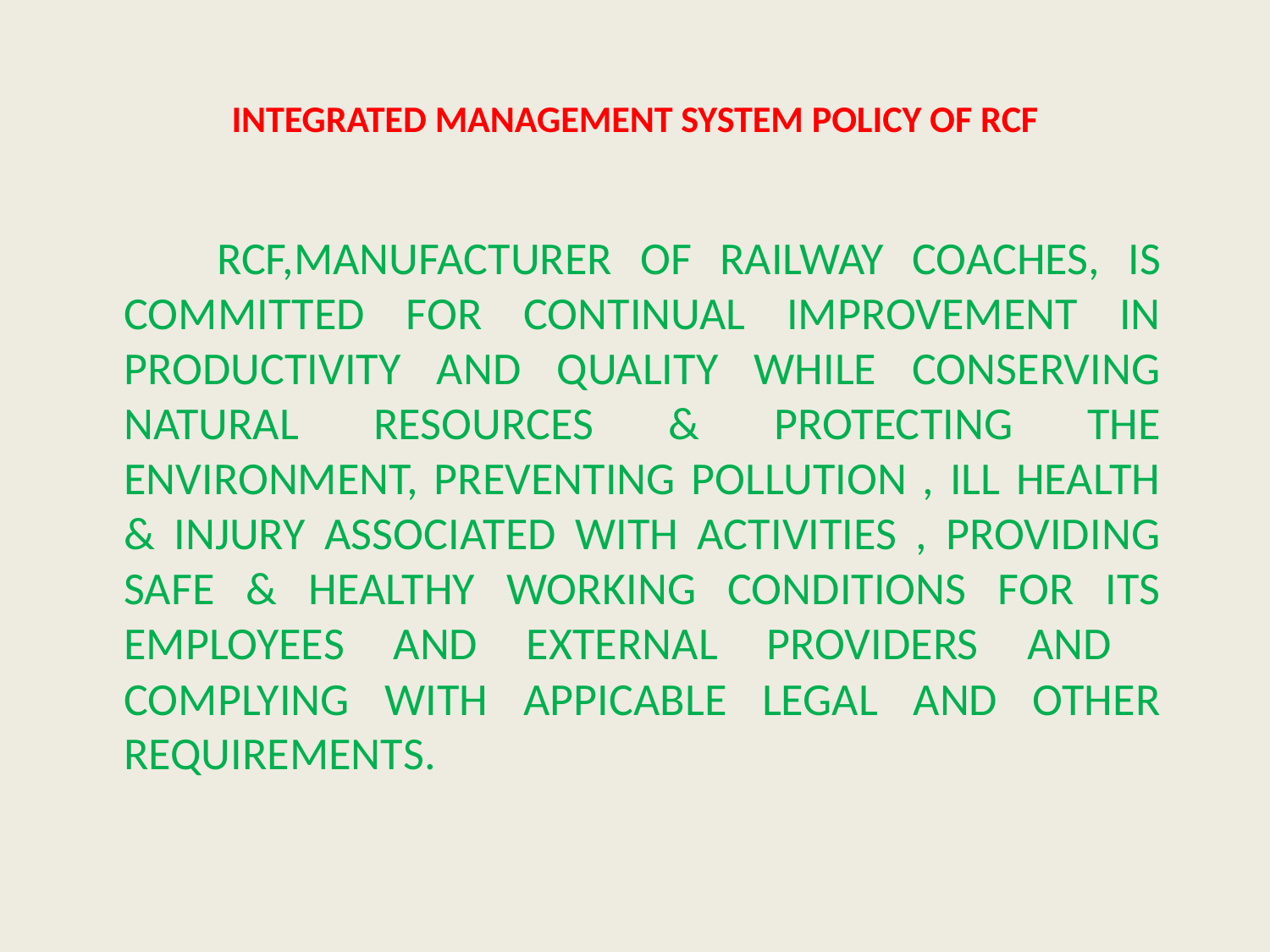

# INTEGRATED MANAGEMENT SYSTEM POLICY OF RCF
     RCF,MANUFACTURER OF RAILWAY COACHES, IS COMMITTED FOR CONTINUAL IMPROVEMENT IN PRODUCTIVITY AND QUALITY WHILE CONSERVING NATURAL RESOURCES & PROTECTING THE ENVIRONMENT, PREVENTING POLLUTION , ILL HEALTH & INJURY ASSOCIATED WITH ACTIVITIES , PROVIDING SAFE & HEALTHY WORKING CONDITIONS FOR ITS EMPLOYEES AND EXTERNAL PROVIDERS AND  COMPLYING WITH APPICABLE LEGAL AND OTHER REQUIREMENTS.